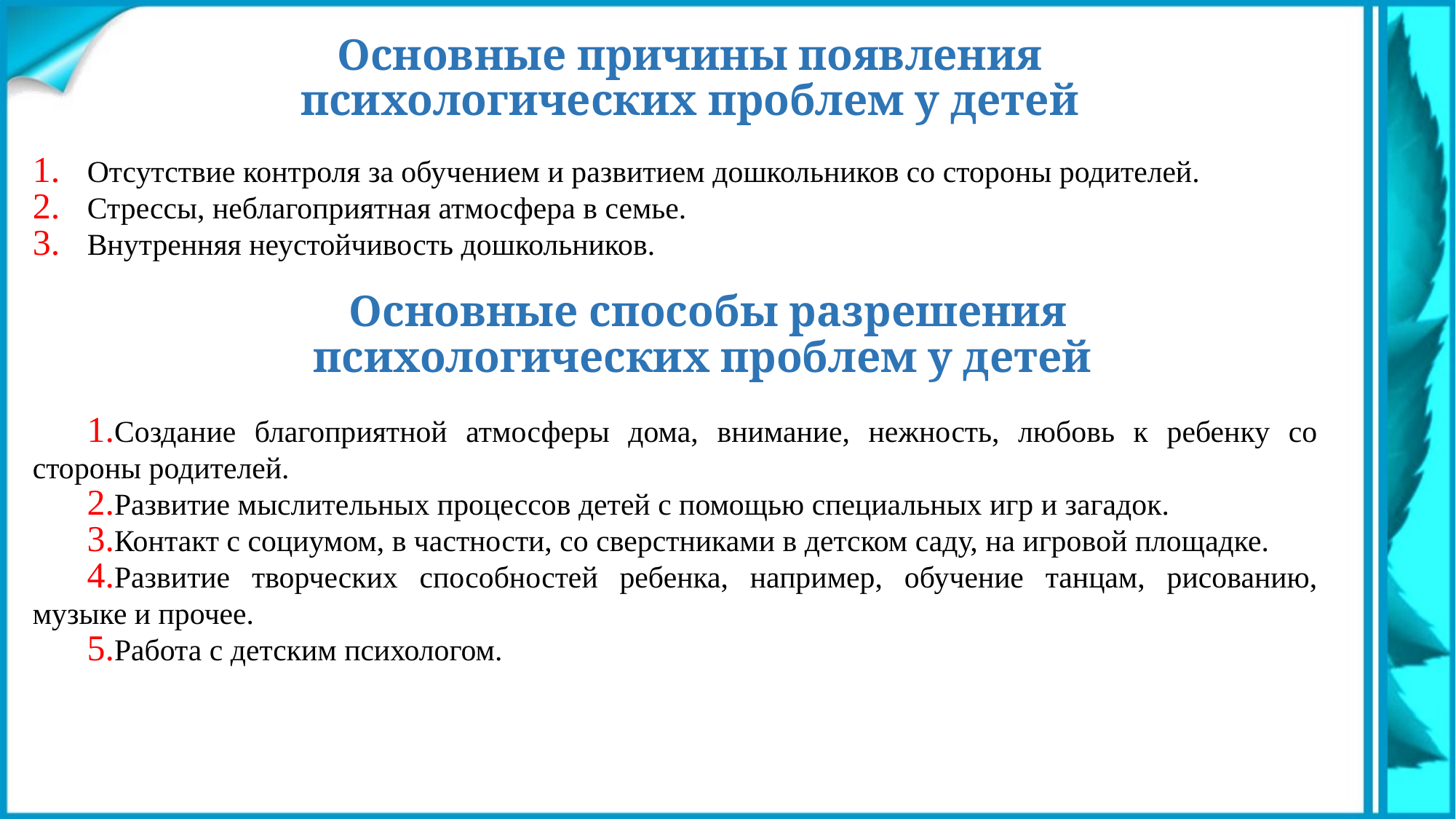

# Основные причины появления психологических проблем у детей
Отсутствие контроля за обучением и развитием дошкольников со стороны родителей.
Стрессы, неблагоприятная атмосфера в семье.
Внутренняя неустойчивость дошкольников.
Основные способы разрешения психологических проблем у детей
Создание благоприятной атмосферы дома, внимание, нежность, любовь к ребенку со стороны родителей.
Развитие мыслительных процессов детей с помощью специальных игр и загадок.
Контакт с социумом, в частности, со сверстниками в детском саду, на игровой площадке.
Развитие творческих способностей ребенка, например, обучение танцам, рисованию, музыке и прочее.
Работа с детским психологом.